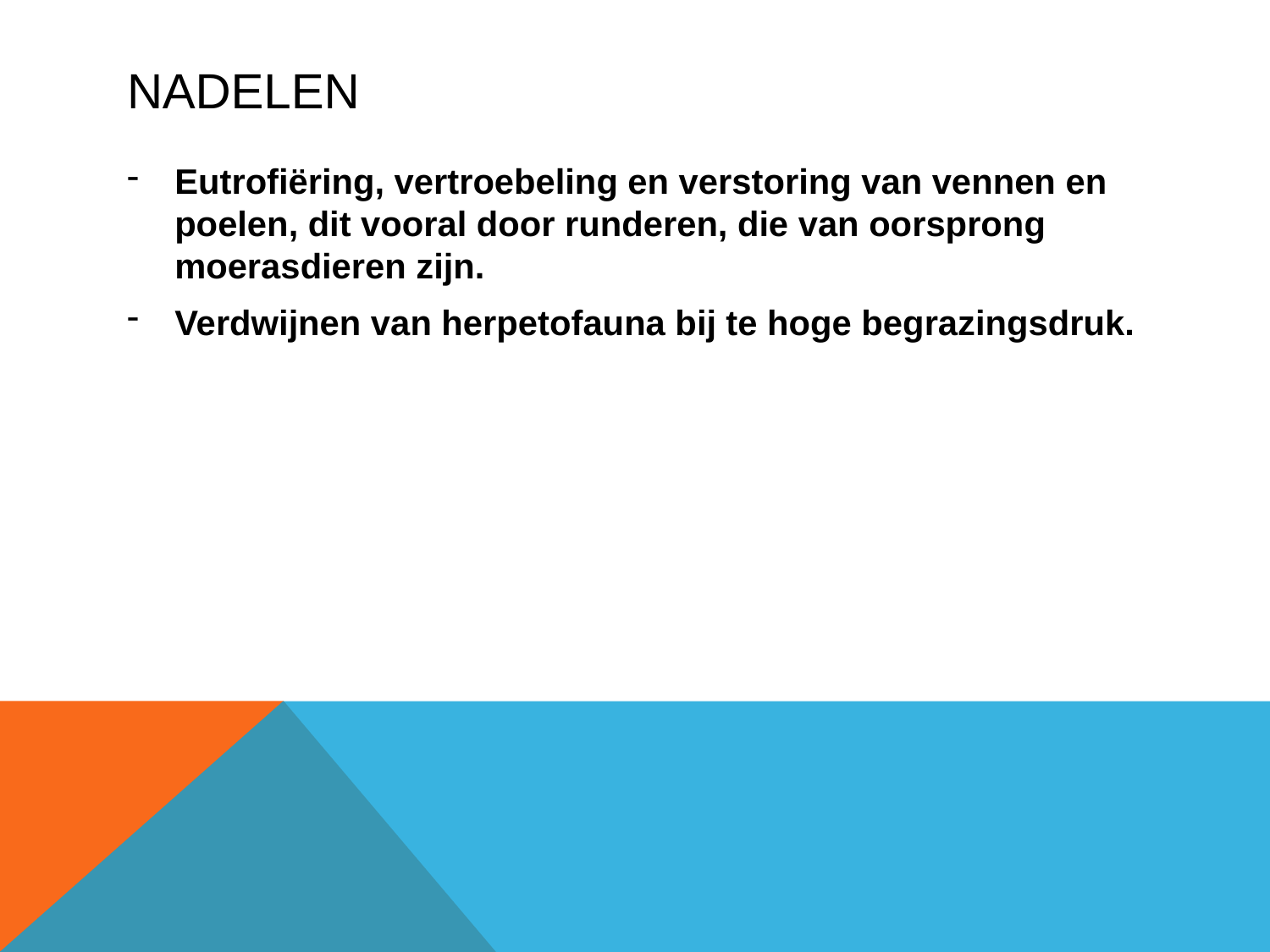

# nadelen
Eutrofiëring, vertroebeling en verstoring van vennen en poelen, dit vooral door runderen, die van oorsprong moerasdieren zijn.
Verdwijnen van herpetofauna bij te hoge begrazingsdruk.